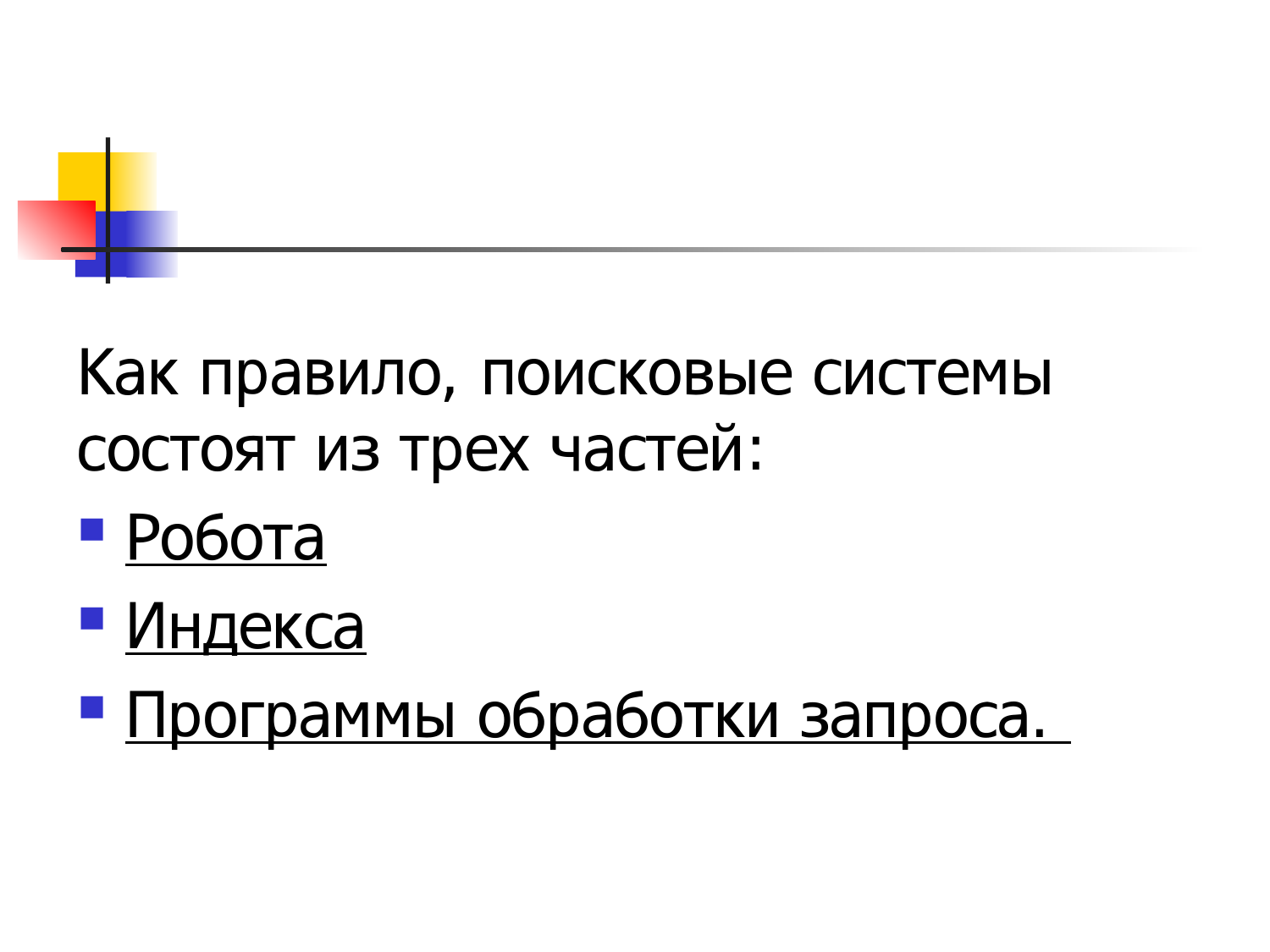

Как правило, поисковые системы состоят из трех частей:
Робота
Индекса
Программы обработки запроса.